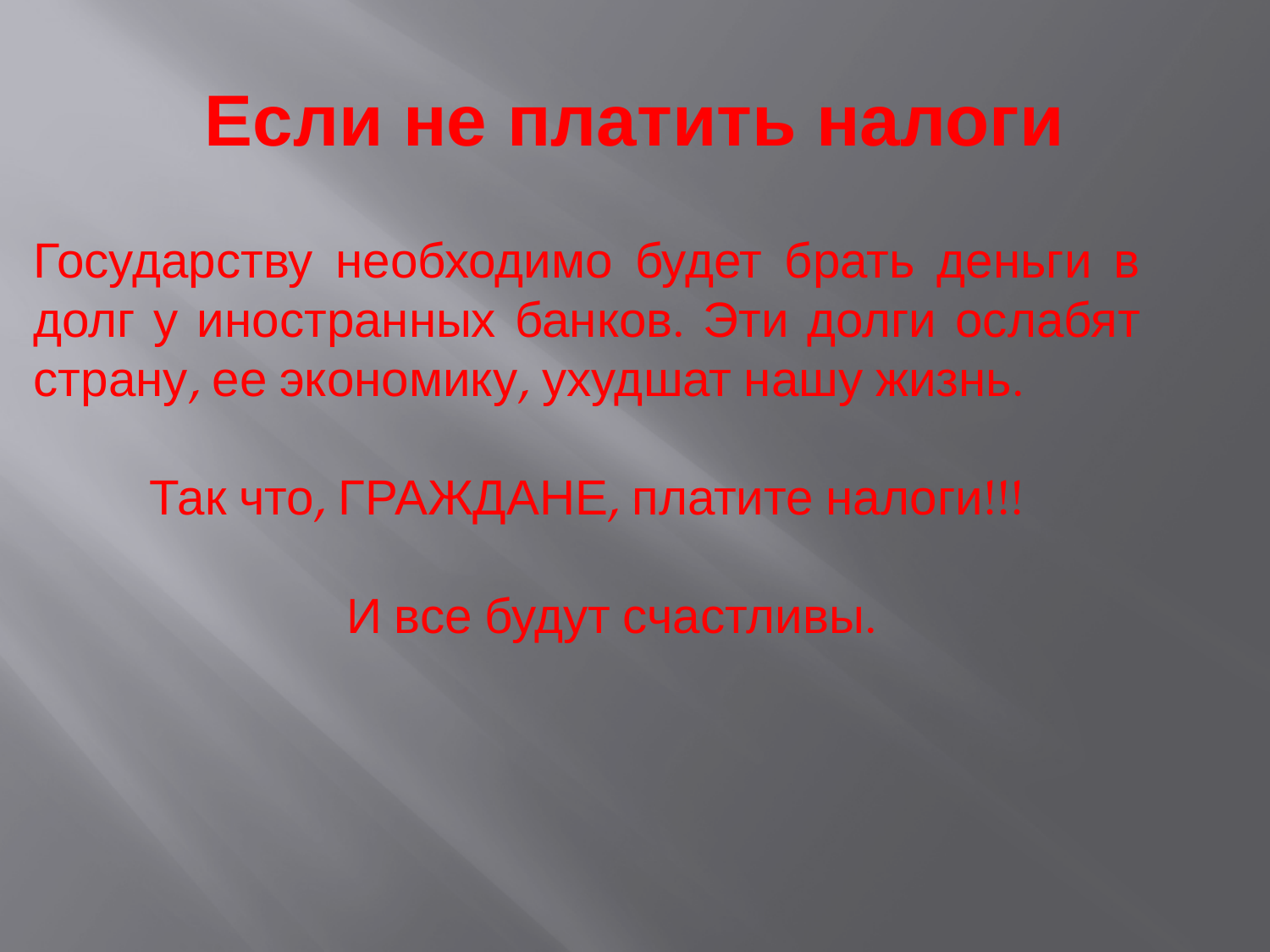

# Если не платить налоги
Государству необходимо будет брать деньги в долг у иностранных банков. Эти долги ослабят страну, ее экономику, ухудшат нашу жизнь.

Так что, ГРАЖДАНЕ, платите налоги!!!

    И все будут счастливы.